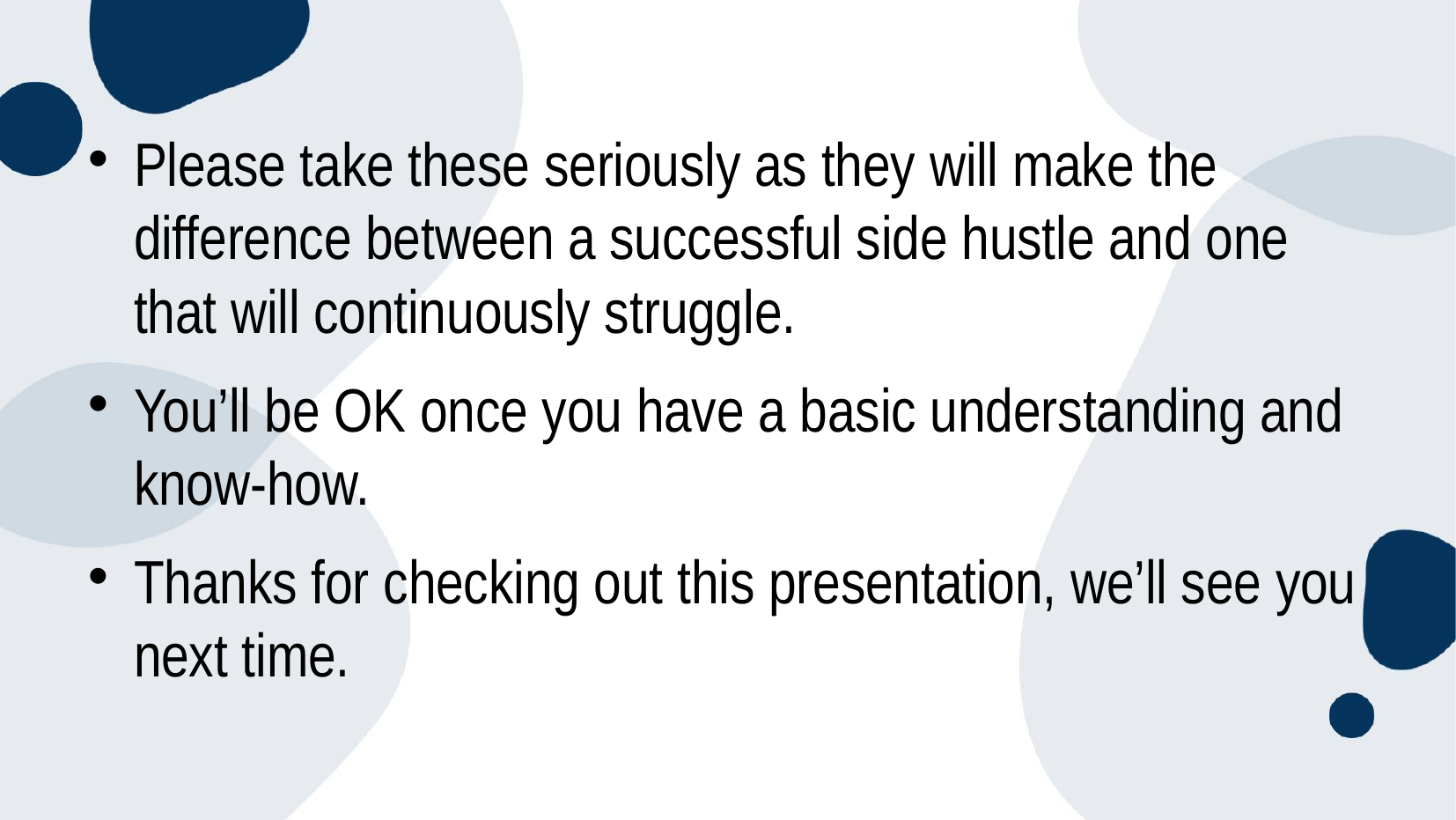

# Please take these seriously as they will make the difference between a successful side hustle and one that will continuously struggle.
You’ll be OK once you have a basic understanding and know-how.
Thanks for checking out this presentation, we’ll see you next time.